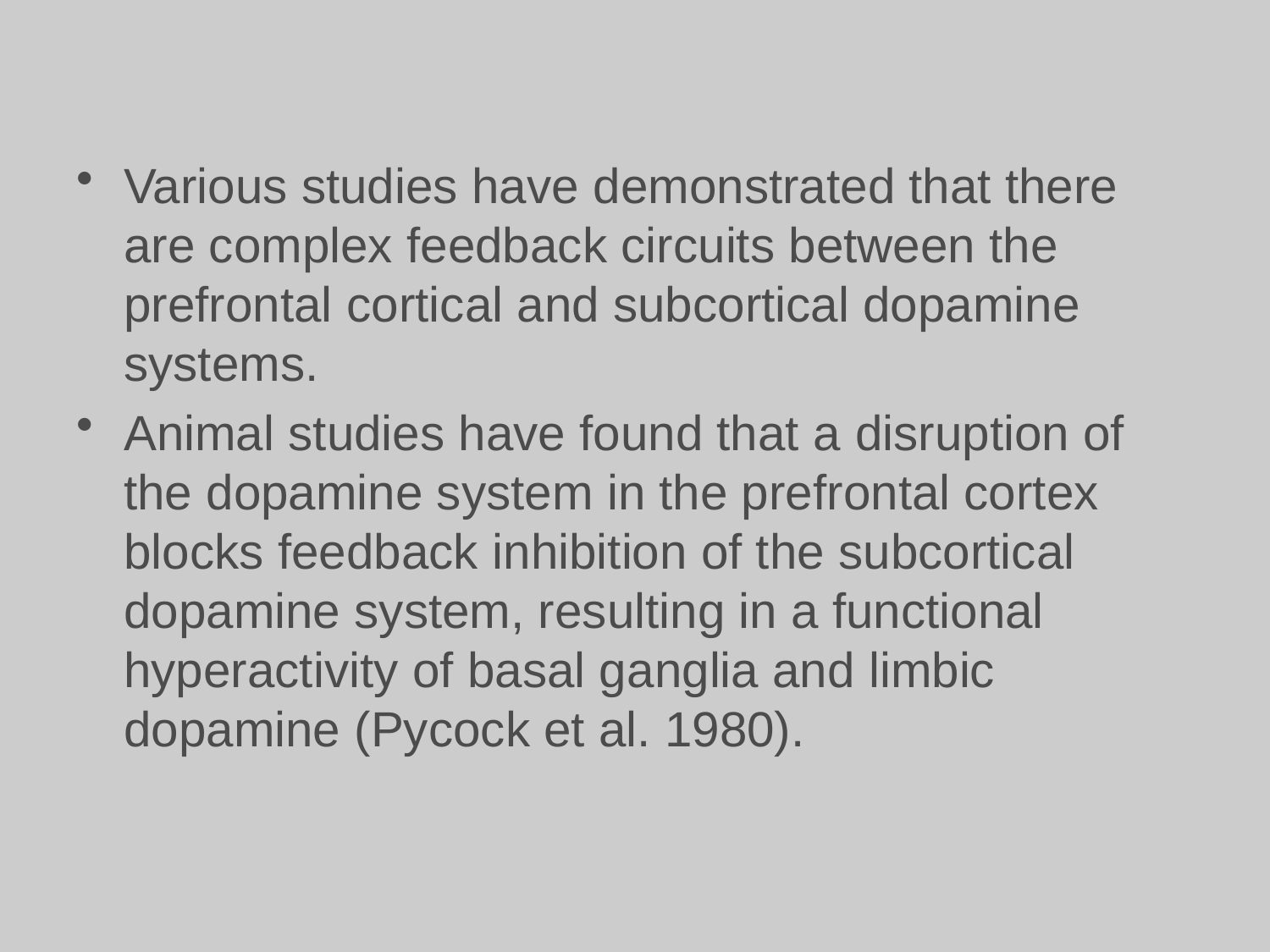

#
Various studies have demonstrated that there are complex feedback circuits between the prefrontal cortical and subcortical dopamine systems.
Animal studies have found that a disruption of the dopamine system in the prefrontal cortex blocks feedback inhibition of the subcortical dopamine system, resulting in a functional hyperactivity of basal ganglia and limbic dopamine (Pycock et al. 1980).